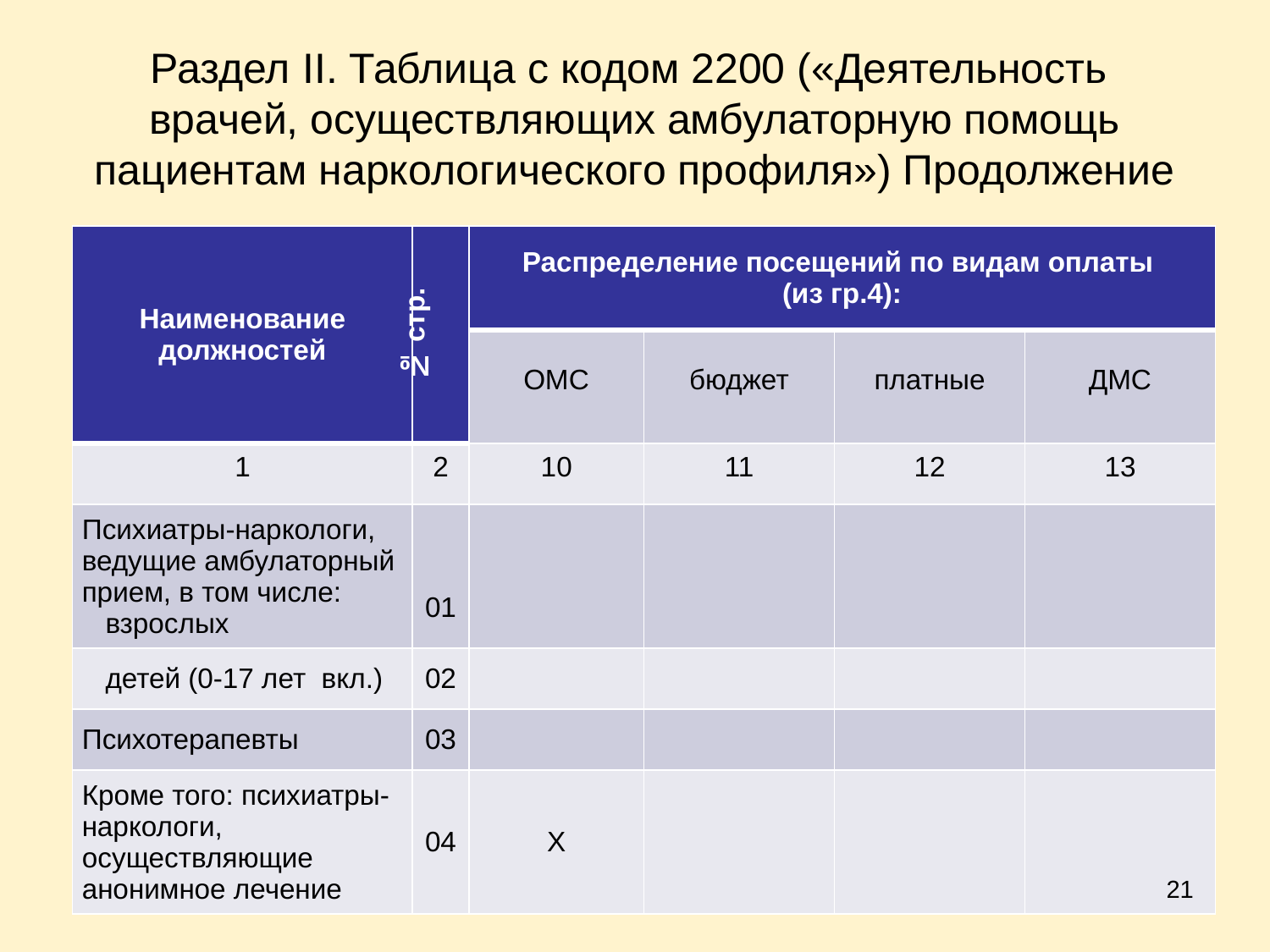

# Раздел II. Таблица с кодом 2200 («Деятельность  врачей, осуществляющих амбулаторную помощь пациентам наркологического профиля») Продолжение
| Наименование должностей | № стр. | Распределение посещений по видам оплаты (из гр.4): |  |  |  |
| --- | --- | --- | --- | --- | --- |
|  |  | ОМС | бюджет | платные | ДМС |
| 1 | 2 | 10 | 11 | 12 | 13 |
| Психиатры-наркологи, ведущие амбулаторный прием, в том числе: взрослых | 01 |  |  |  |  |
| детей (0-17 лет вкл.) | 02 |  |  |  |  |
| Психотерапевты | 03 |  |  |  |  |
| Кроме того: психиатры-наркологи, осуществляющие анонимное лечение | 04 | Х |  |  |  |
21